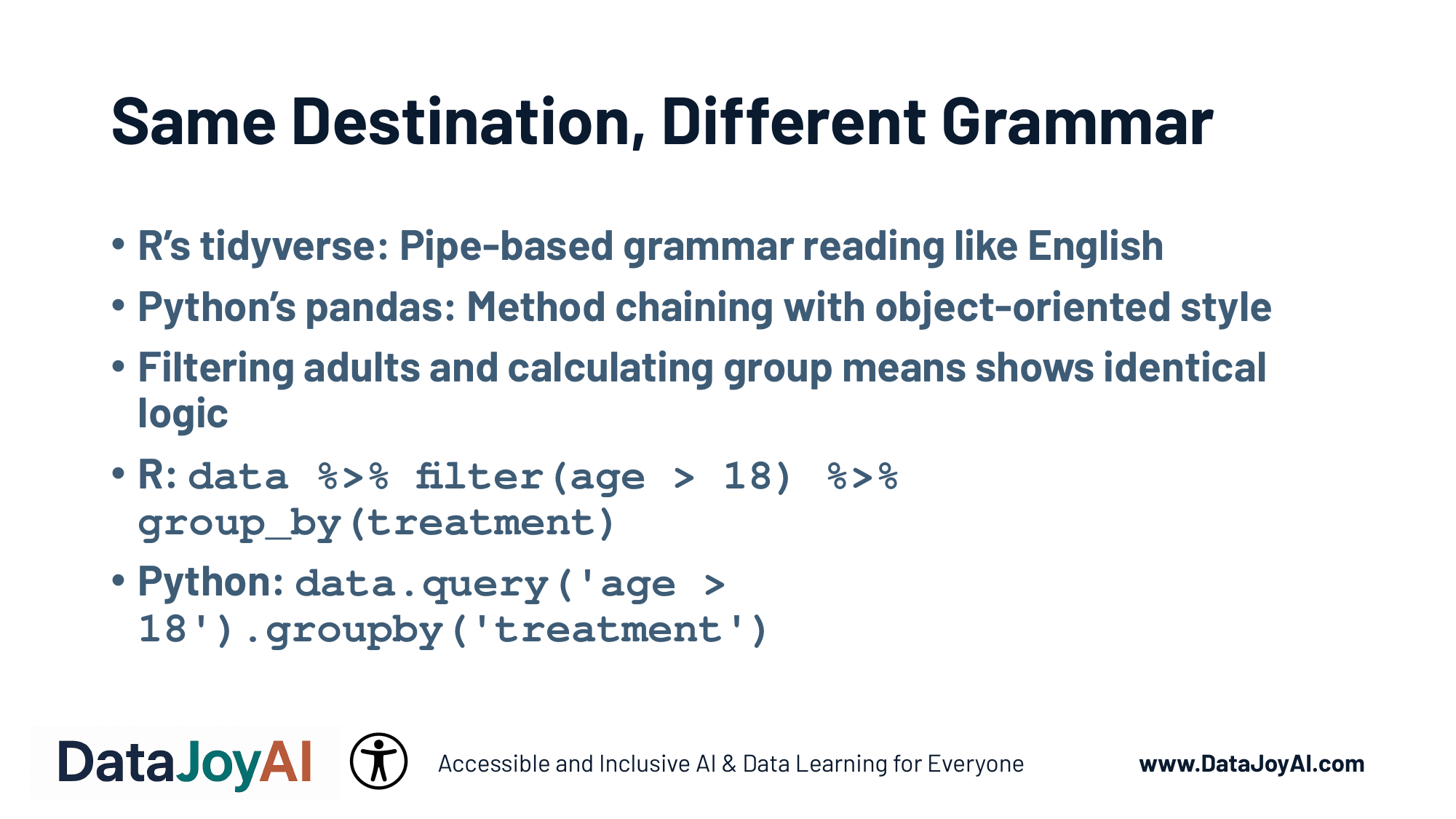

# Same Destination, Different Grammar
R’s tidyverse: Pipe-based grammar reading like English
Python’s pandas: Method chaining with object-oriented style
Filtering adults and calculating group means shows identical logic
R: data %>% filter(age > 18) %>% group_by(treatment)
Python: data.query('age > 18').groupby('treatment')